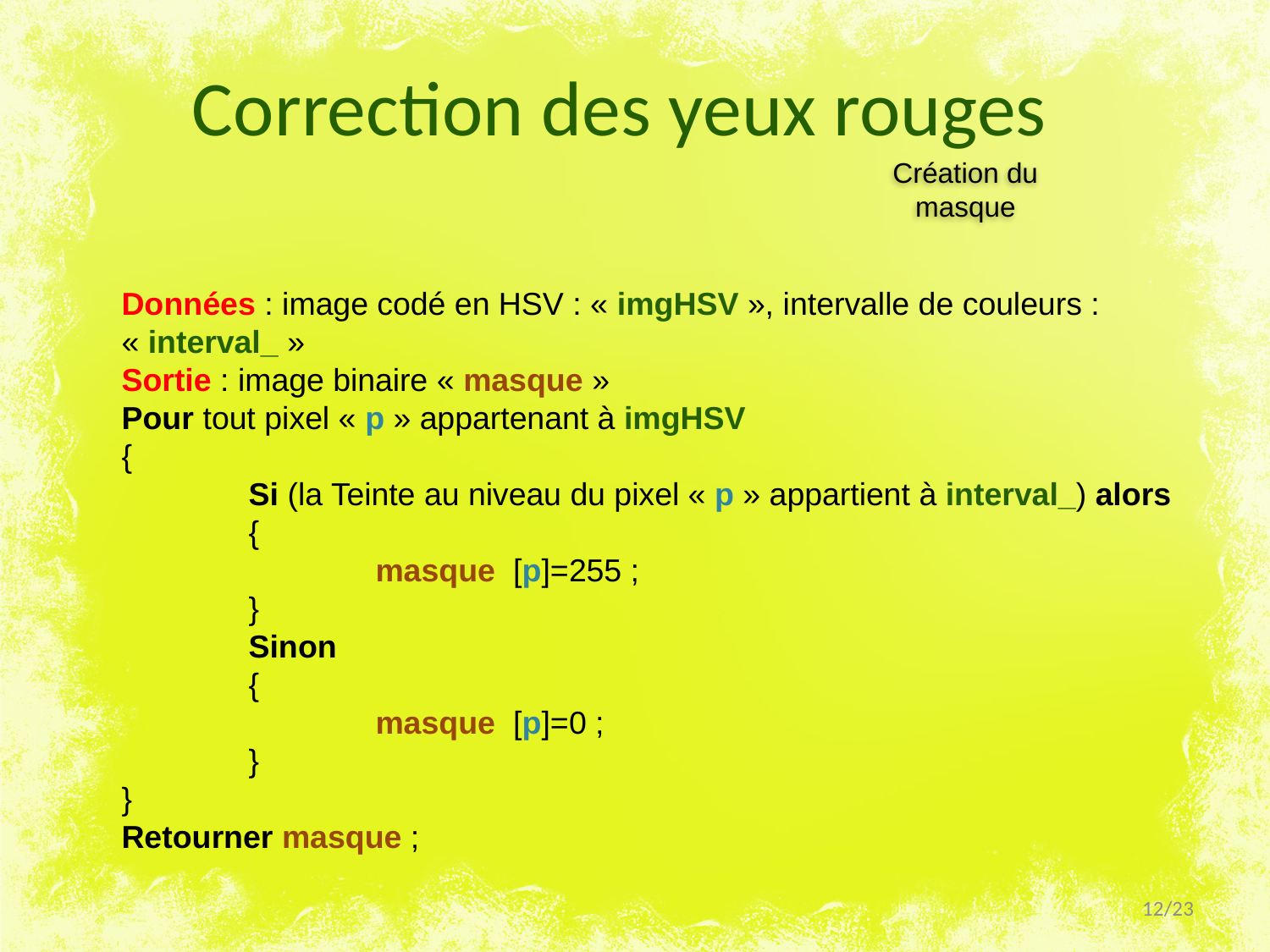

Correction des yeux rouges
Création du masque
Données : image codé en HSV : « imgHSV », intervalle de couleurs : « interval_ »
Sortie : image binaire « masque »
Pour tout pixel « p » appartenant à imgHSV
{
	Si (la Teinte au niveau du pixel « p » appartient à interval_) alors
	{
		masque  [p]=255 ;
	}
	Sinon
	{
		masque  [p]=0 ;
	}
}
Retourner masque ;
12/23